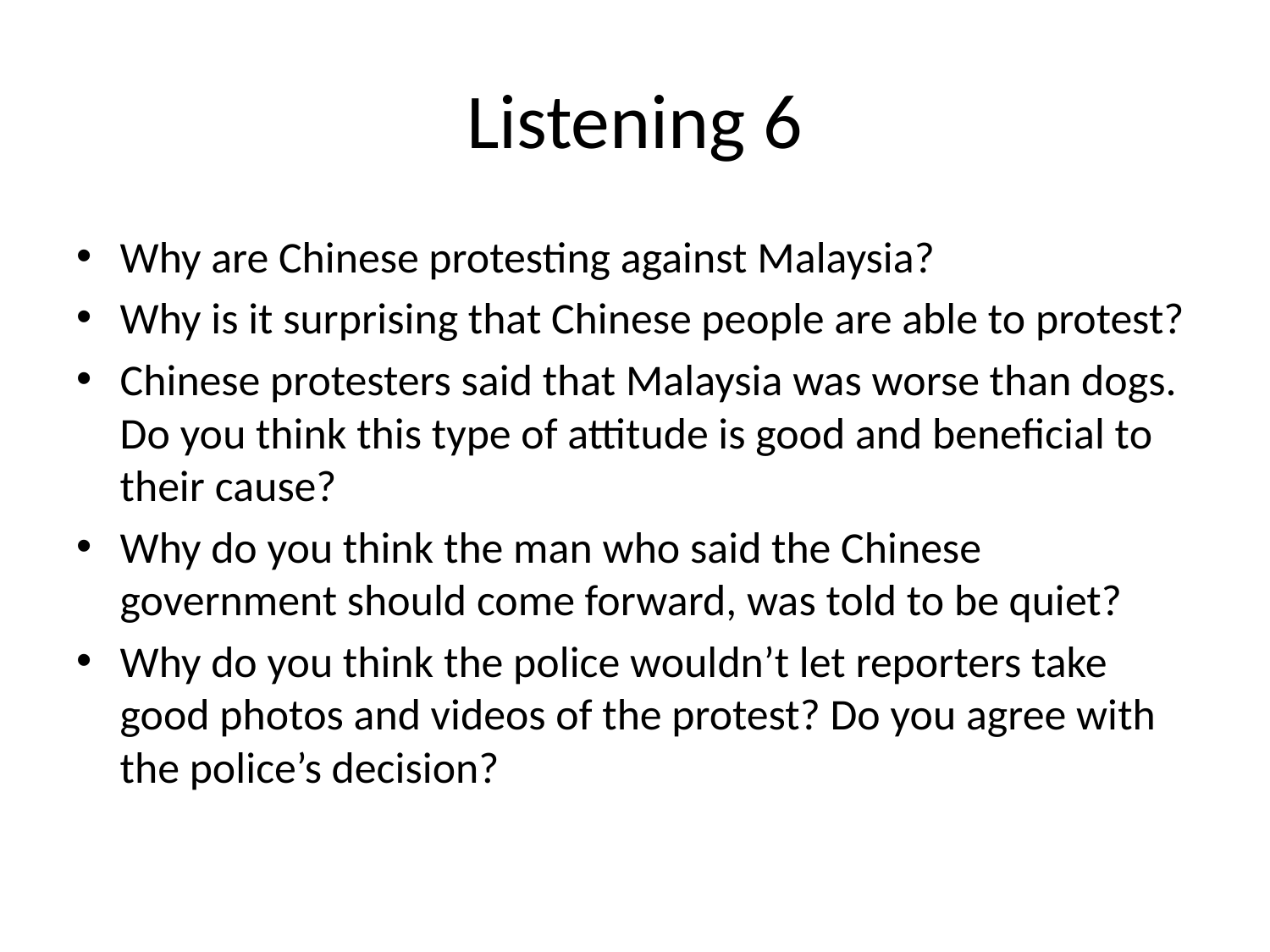

# Listening 6
Why are Chinese protesting against Malaysia?
Why is it surprising that Chinese people are able to protest?
Chinese protesters said that Malaysia was worse than dogs. Do you think this type of attitude is good and beneficial to their cause?
Why do you think the man who said the Chinese government should come forward, was told to be quiet?
Why do you think the police wouldn’t let reporters take good photos and videos of the protest? Do you agree with the police’s decision?